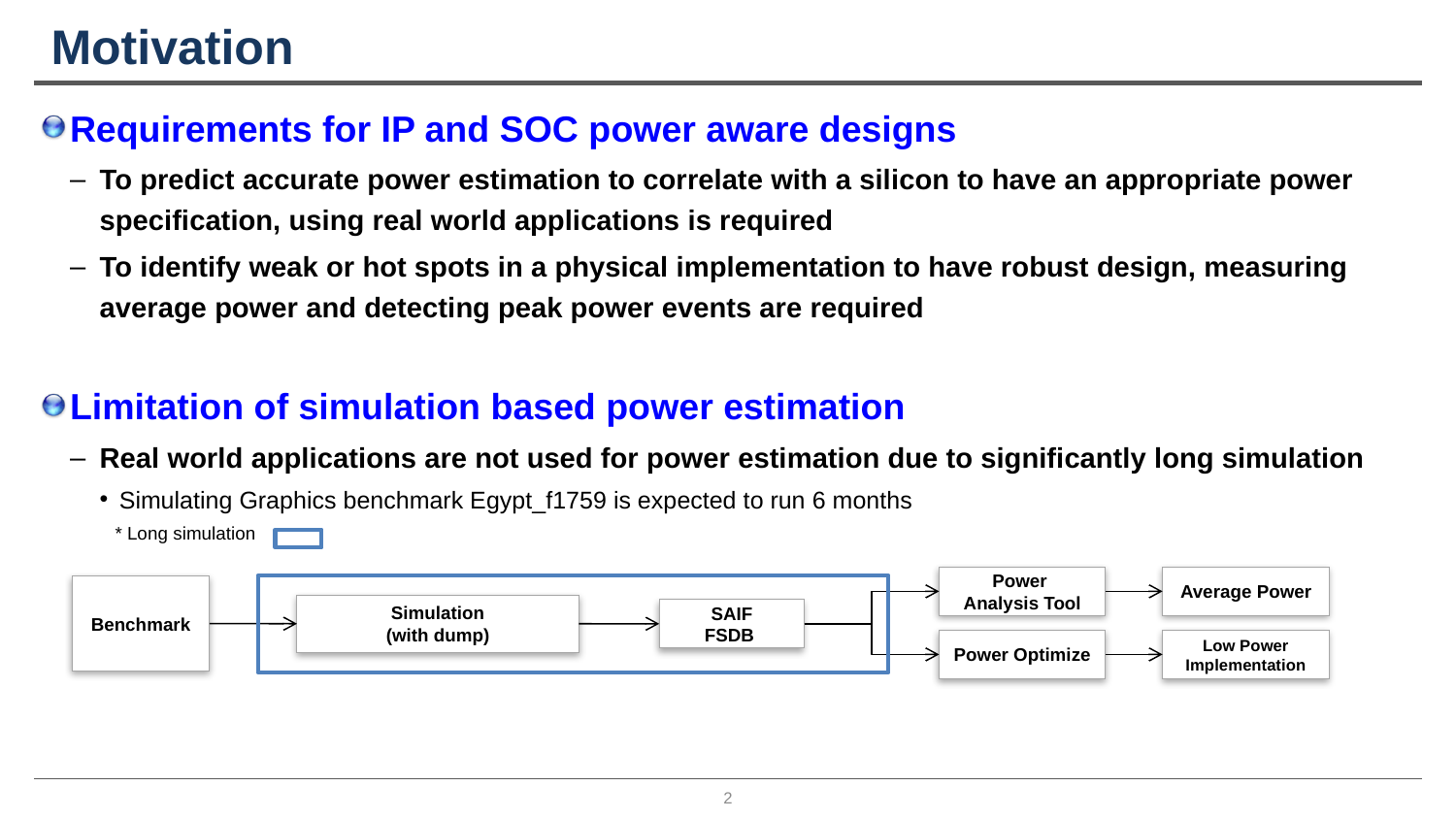

# Motivation
Requirements for IP and SOC power aware designs
To predict accurate power estimation to correlate with a silicon to have an appropriate power specification, using real world applications is required
To identify weak or hot spots in a physical implementation to have robust design, measuring average power and detecting peak power events are required

Limitation of simulation based power estimation
Real world applications are not used for power estimation due to significantly long simulation
Simulating Graphics benchmark Egypt_f1759 is expected to run 6 months
   * Long simulation

Power
Analysis Tool
Average Power

Benchmark
Simulation
(with dump)
SAIF
FSDB
Power Optimize
Low Power Implementation
2